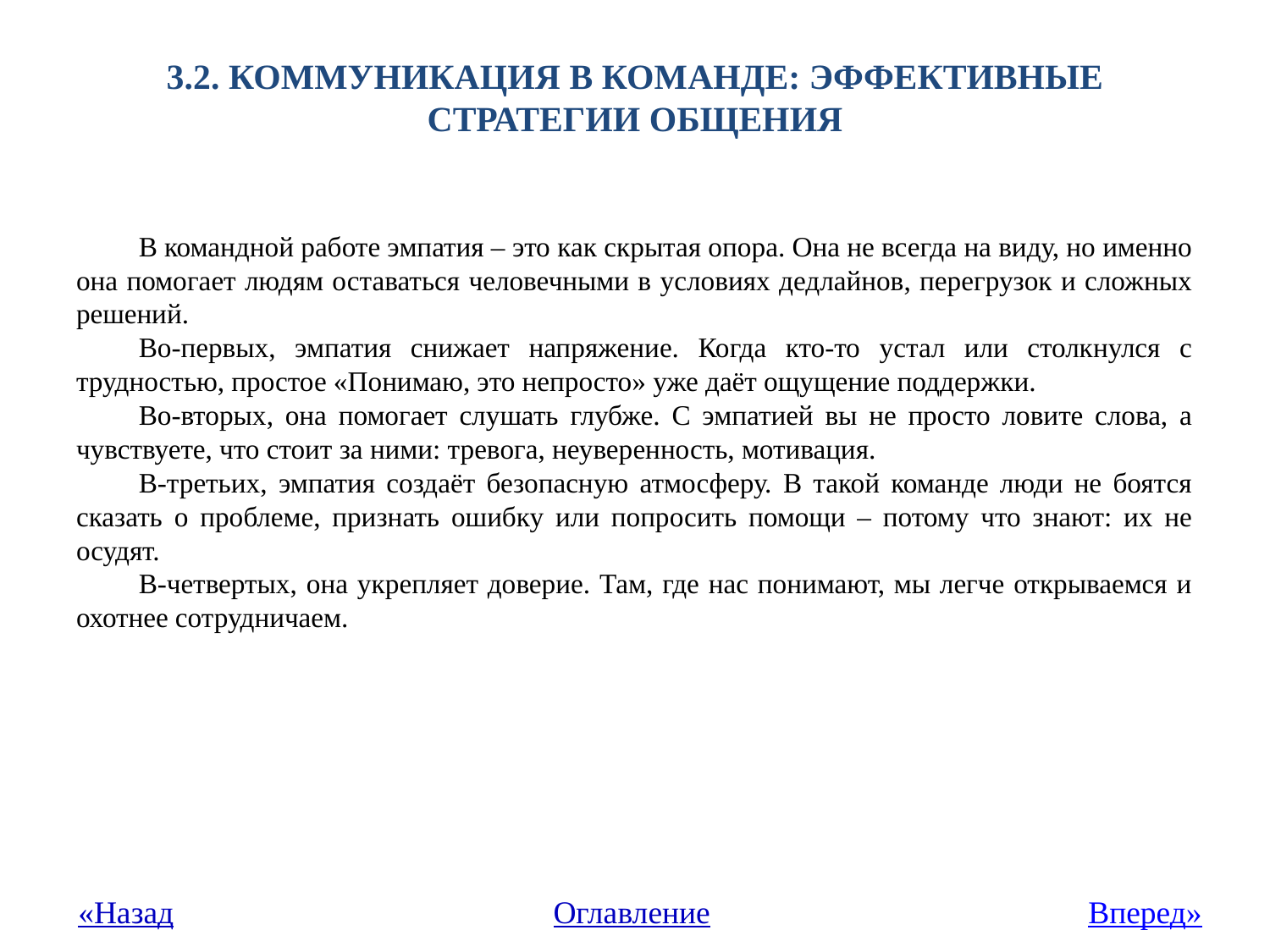

# 3.2. Коммуникация в команде: эффективные стратегии общения
В командной работе эмпатия – это как скрытая опора. Она не всегда на виду, но именно она помогает людям оставаться человечными в условиях дедлайнов, перегрузок и сложных решений.
Во-первых, эмпатия снижает напряжение. Когда кто-то устал или столкнулся с трудностью, простое «Понимаю, это непросто» уже даёт ощущение поддержки.
Во-вторых, она помогает слушать глубже. С эмпатией вы не просто ловите слова, а чувствуете, что стоит за ними: тревога, неуверенность, мотивация.
В-третьих, эмпатия создаёт безопасную атмосферу. В такой команде люди не боятся сказать о проблеме, признать ошибку или попросить помощи – потому что знают: их не осудят.
В-четвертых, она укрепляет доверие. Там, где нас понимают, мы легче открываемся и охотнее сотрудничаем.

«Назад
Оглавление
Вперед»